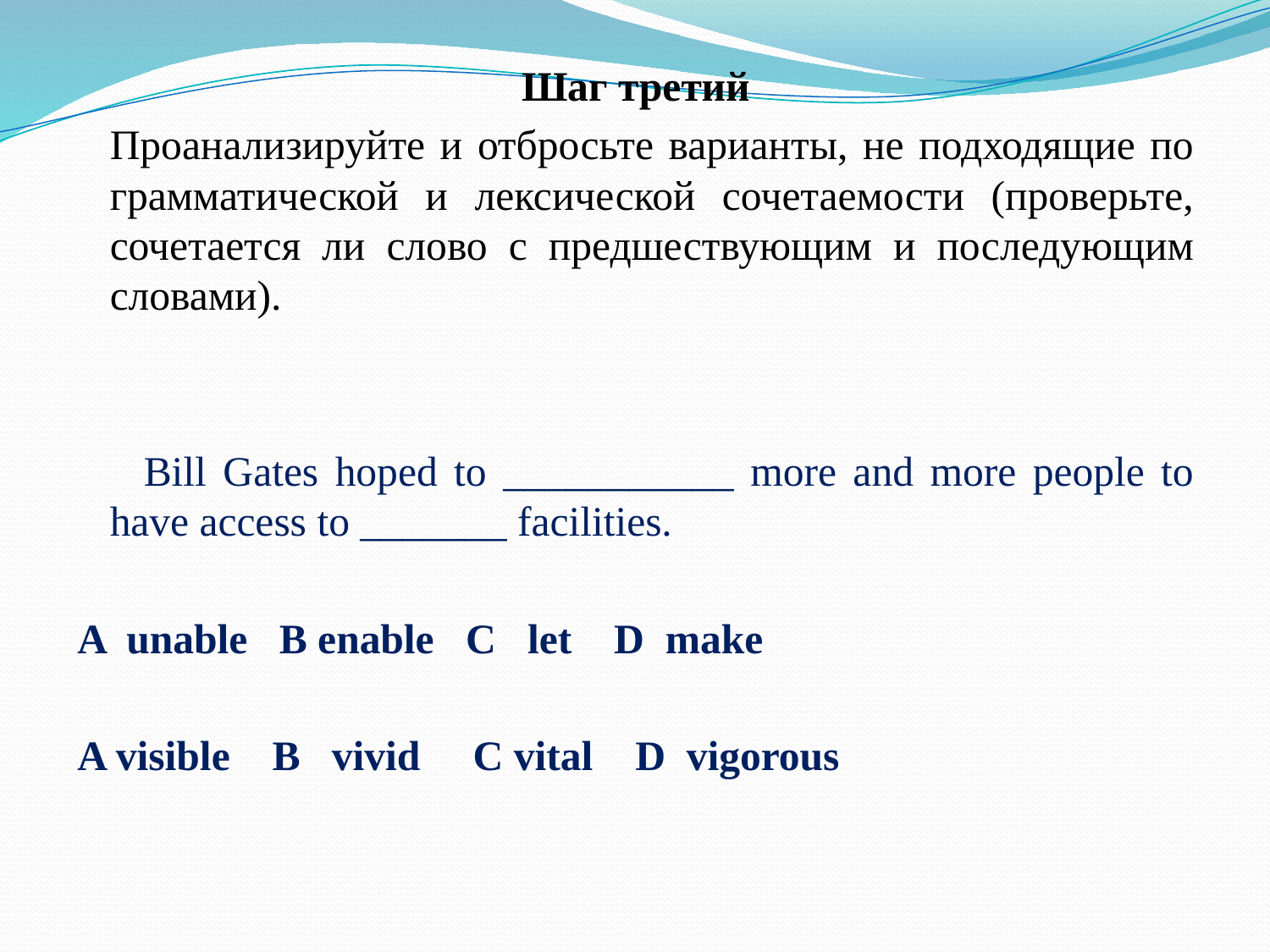

Шаг третий
	Проанализируйте и отбросьте варианты, не подходящие по грамматической и лексической сочетаемости (проверьте, сочетается ли слово с предшествующим и последующим словами).

    Bill Gates hoped to ___________ more and more people to have access to _______ facilities.

A  unable   B enable   C   let    D  make

A visible    B   vivid     C vital    D  vigorous

#